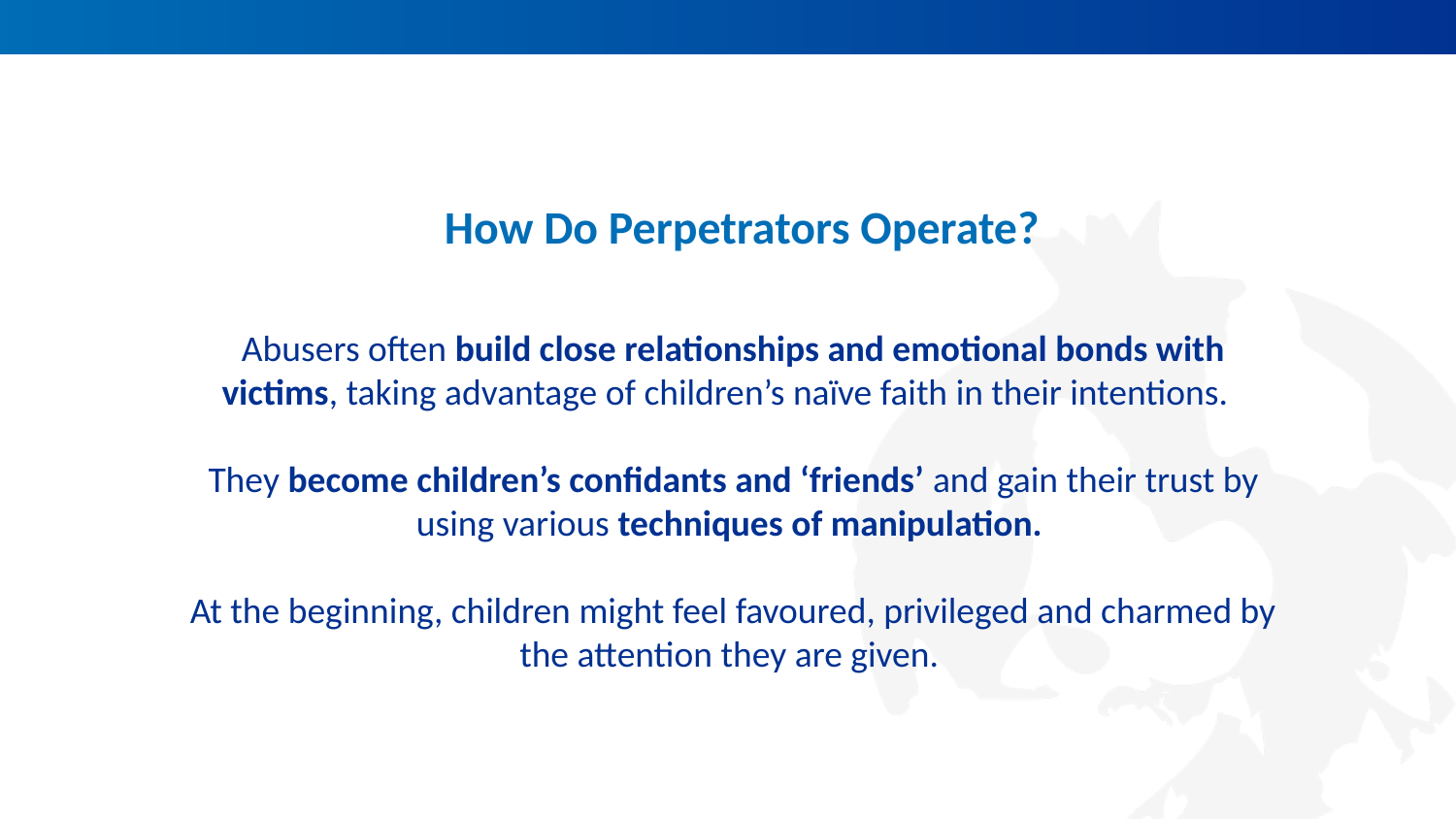

# How Do Perpetrators Operate?
Abusers often build close relationships and emotional bonds with victims, taking advantage of children’s naïve faith in their intentions.

They become children’s confidants and ‘friends’ and gain their trust by using various techniques of manipulation.

At the beginning, children might feel favoured, privileged and charmed by the attention they are given.